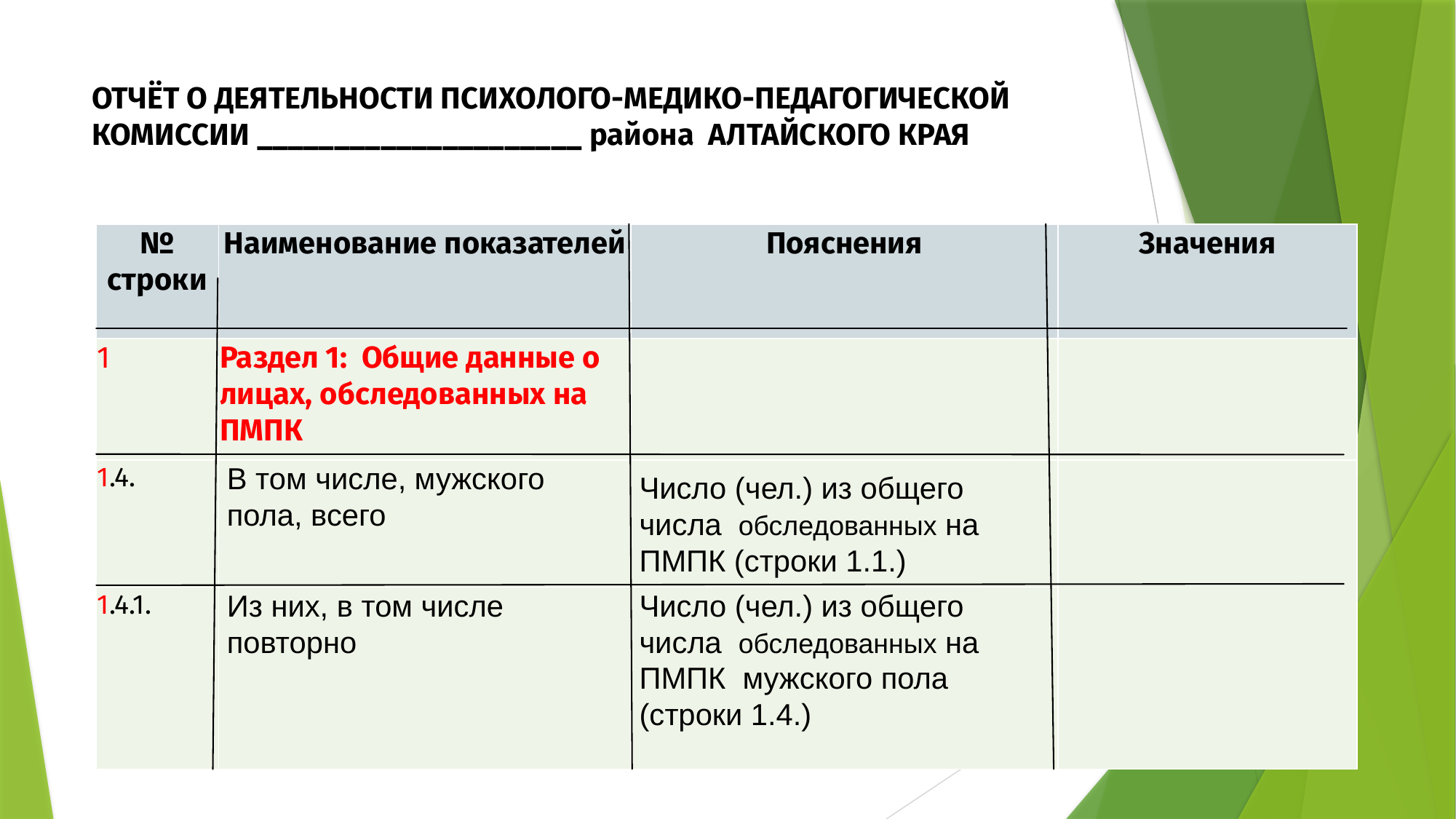

# ОТЧЁТ О ДЕЯТЕЛЬНОСТИ ПСИХОЛОГО-МЕДИКО-ПЕДАГОГИЧЕСКОЙ КОМИССИИ _____________________ района  АЛТАЙСКОГО КРАЯ
| № строки | Наименование показателей | Пояснения | Значения |
| --- | --- | --- | --- |
| 1 | Раздел 1: Общие данные о лицах, обследованных на ПМПК |  |  |
| 1.4. | В том числе, мужского пола, всего | Число (чел.) из общего числа обследованных на ПМПК (строки 1.1.) |  |
| 1.4.1. | Из них, в том числе повторно | Число (чел.) из общего числа обследованных на ПМПК мужского пола (строки 1.4.) |  |